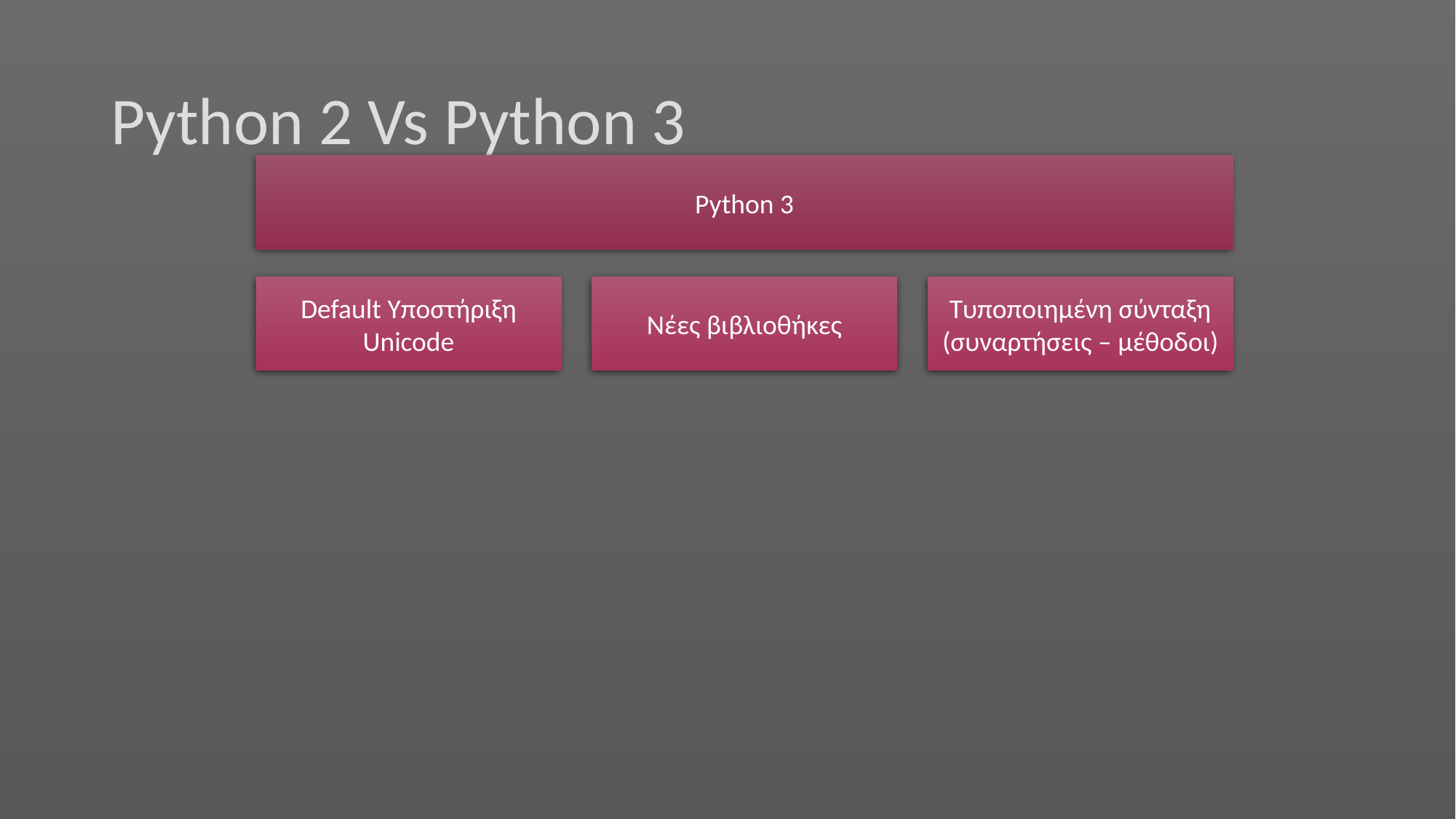

# Python 2 Vs Python 3
Python 3
Default Υποστήριξη Unicode
Νέες βιβλιοθήκες
Τυποποιημένη σύνταξη (συναρτήσεις – μέθοδοι)